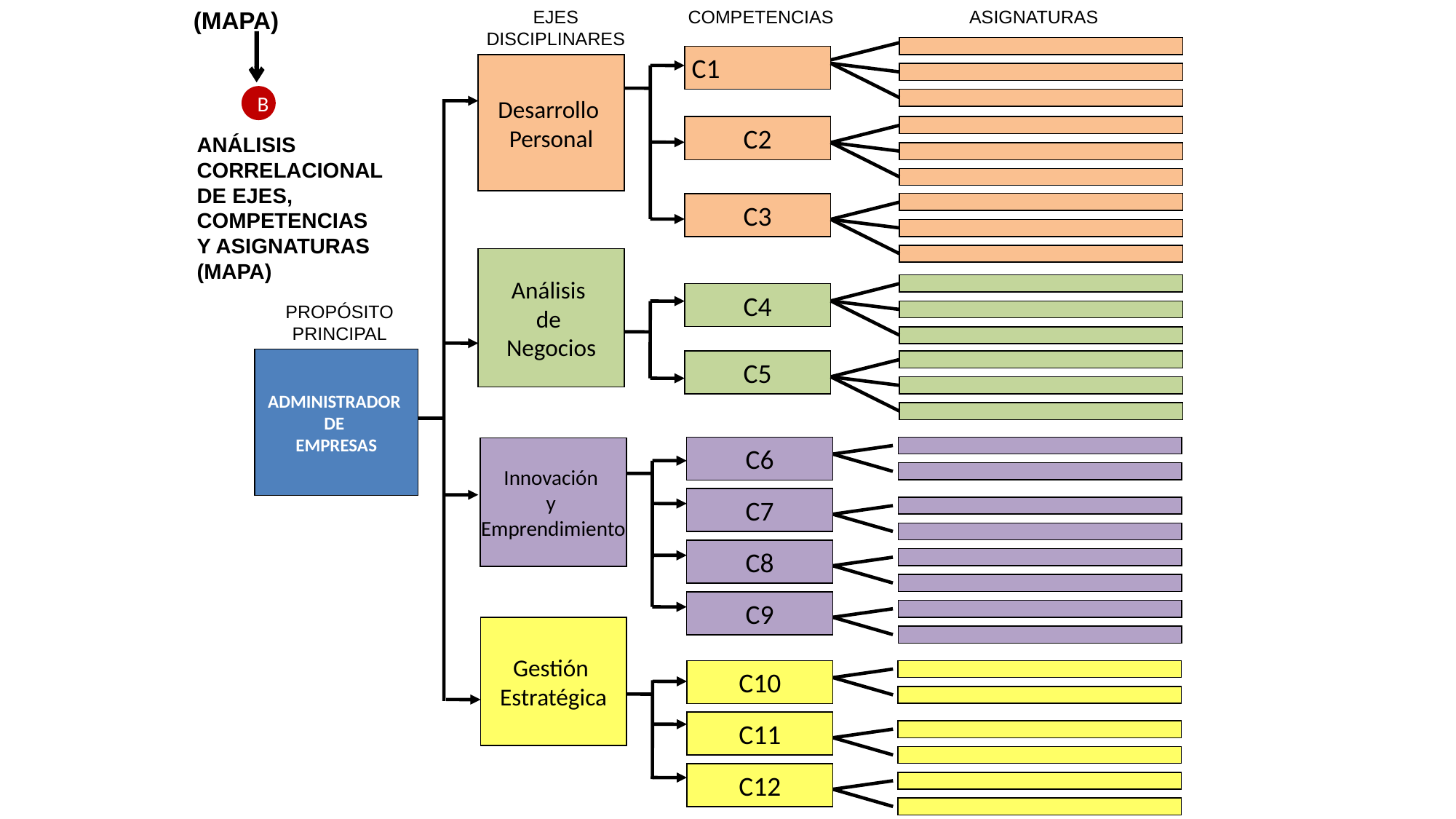

EJES DISCIPLINARES
COMPETENCIAS
ASIGNATURAS
(MAPA)

       C1
Desarrollo
Personal

B

C2

ANÁLISIS CORRELACIONAL
DE EJES,
COMPETENCIAS
Y ASIGNATURAS
(MAPA)

C3

Análisis
de
Negocios

C4

PROPÓSITO PRINCIPAL

ADMINISTRADOR
DE
EMPRESAS

C5

C6

Innovación
y
Emprendimiento

C7

C8

C9

Gestión
Estratégica

C10

C11

C12